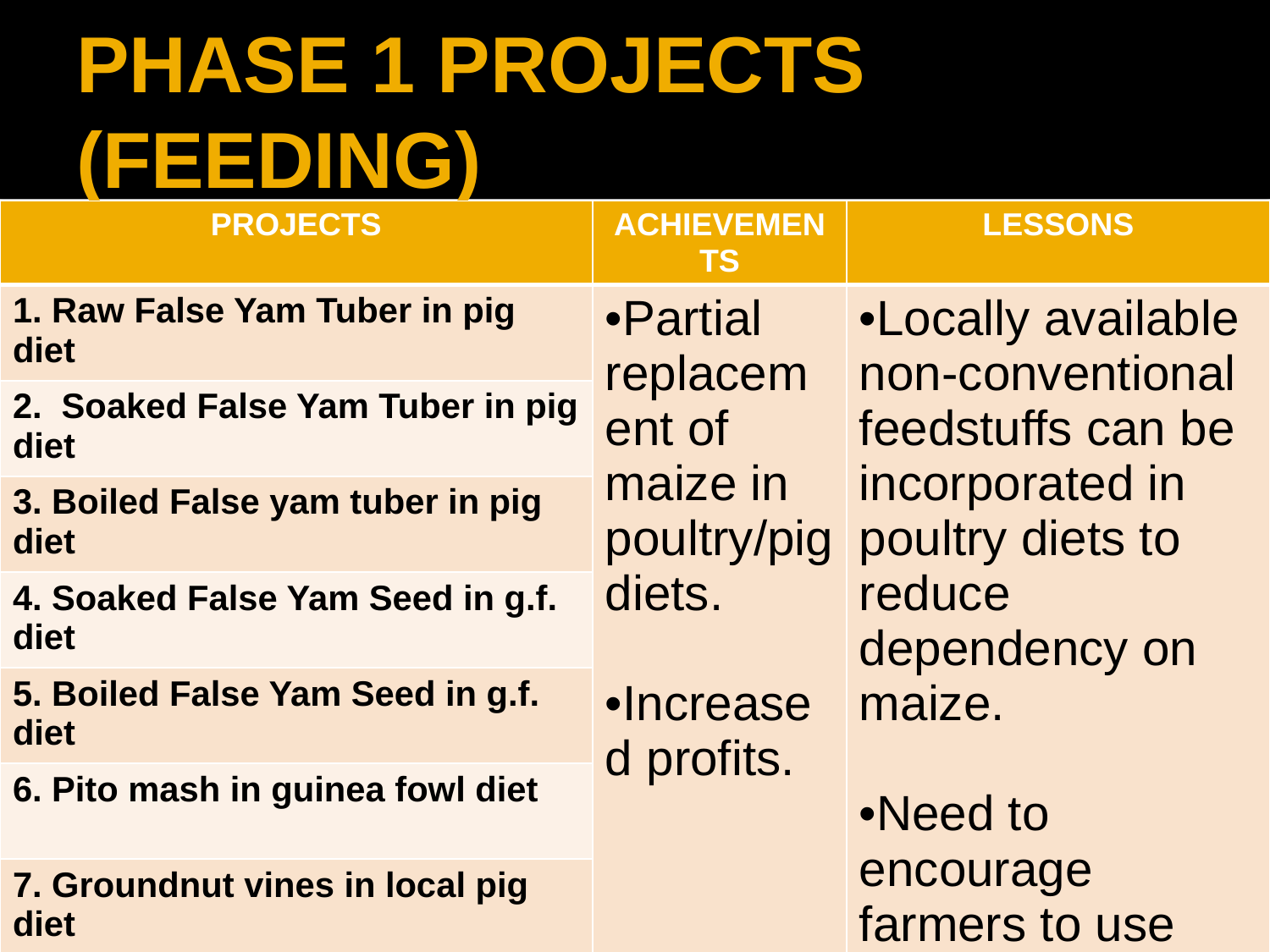

# PHASE 1 PROJECTS (FEEDING)
| PROJECTS | ACHIEVEMENTS | LESSONS |
| --- | --- | --- |
| 1. Raw False Yam Tuber in pig diet | Partial replacement of maize in poultry/pig diets. Increased profits. | Locally available non-conventional feedstuffs can be incorporated in poultry diets to reduce dependency on maize. Need to encourage farmers to use NCFs. |
| 2. Soaked False Yam Tuber in pig diet |  |  |
| 3. Boiled False yam tuber in pig diet |  |  |
| 4. Soaked False Yam Seed in g.f. diet |  |  |
| 5. Boiled False Yam Seed in g.f. diet |  |  |
| 6. Pito mash in guinea fowl diet |  |  |
| 7. Groundnut vines in local pig diet |  |  |